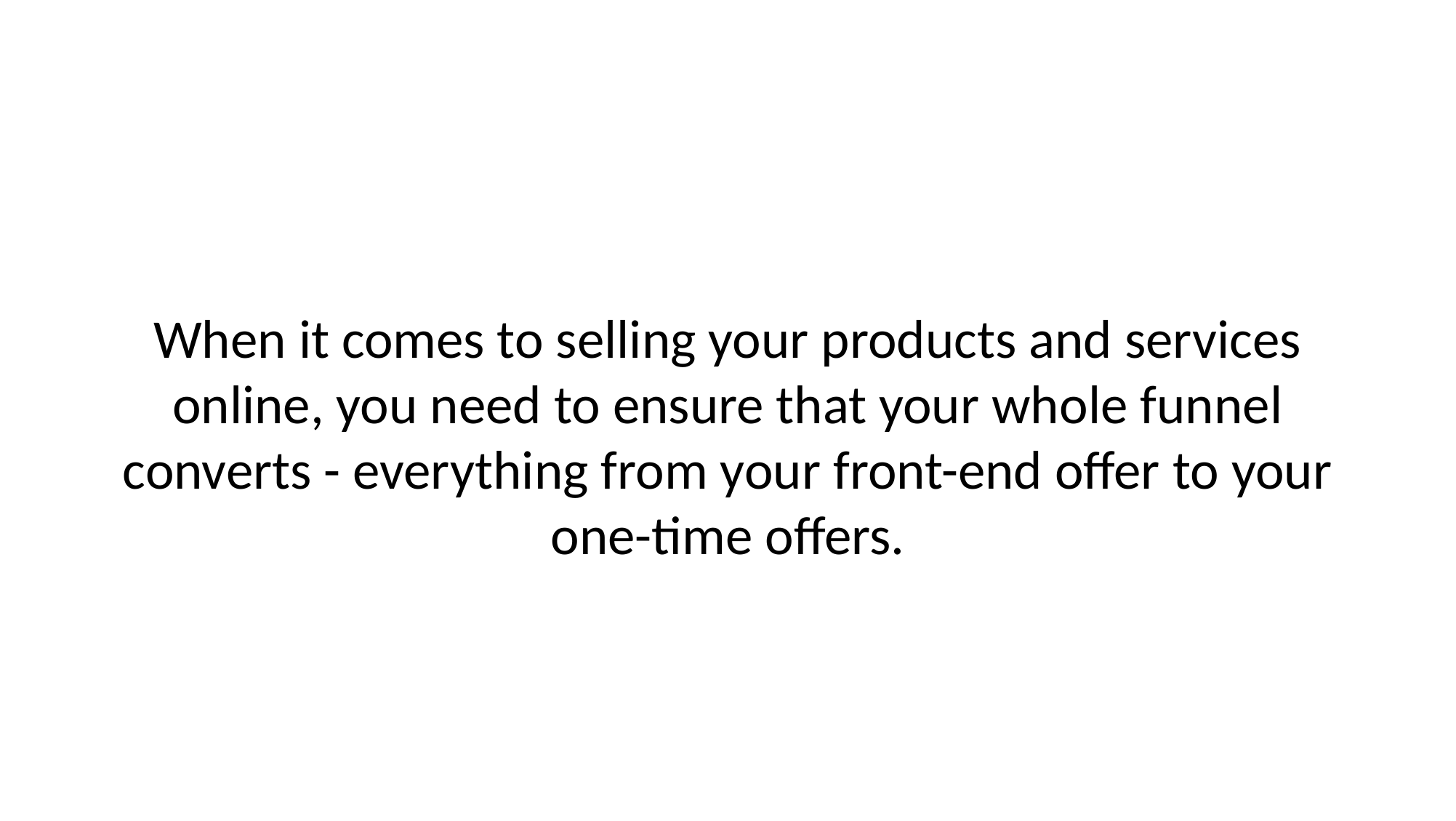

# When it comes to selling your products and services online, you need to ensure that your whole funnel converts - everything from your front-end offer to your one-time offers.